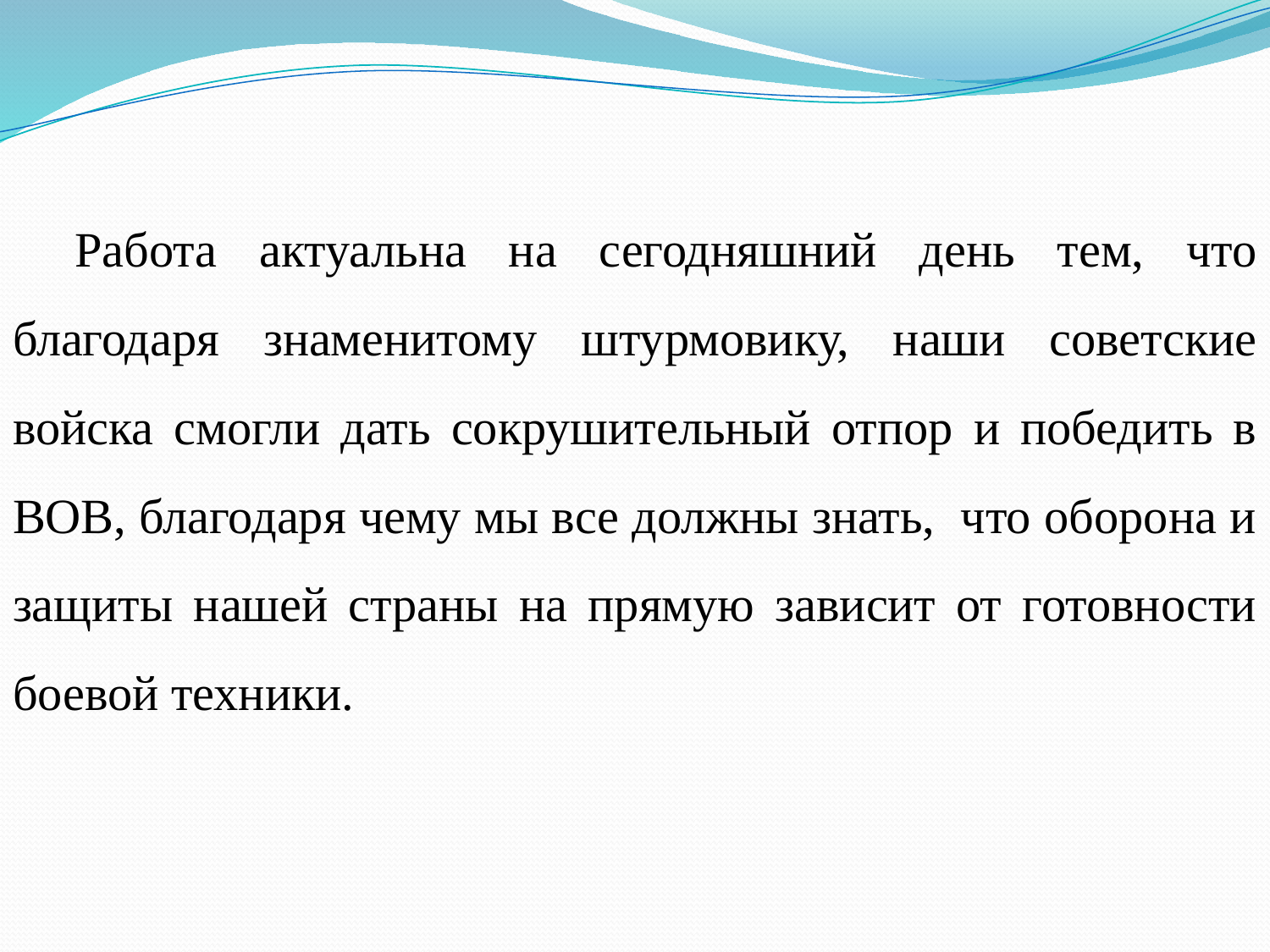

Работа актуальна на сегодняшний день тем, что благодаря знаменитому штурмовику, наши советские войска смогли дать сокрушительный отпор и победить в ВОВ, благодаря чему мы все должны знать,  что оборона и защиты нашей страны на прямую зависит от готовности боевой техники.